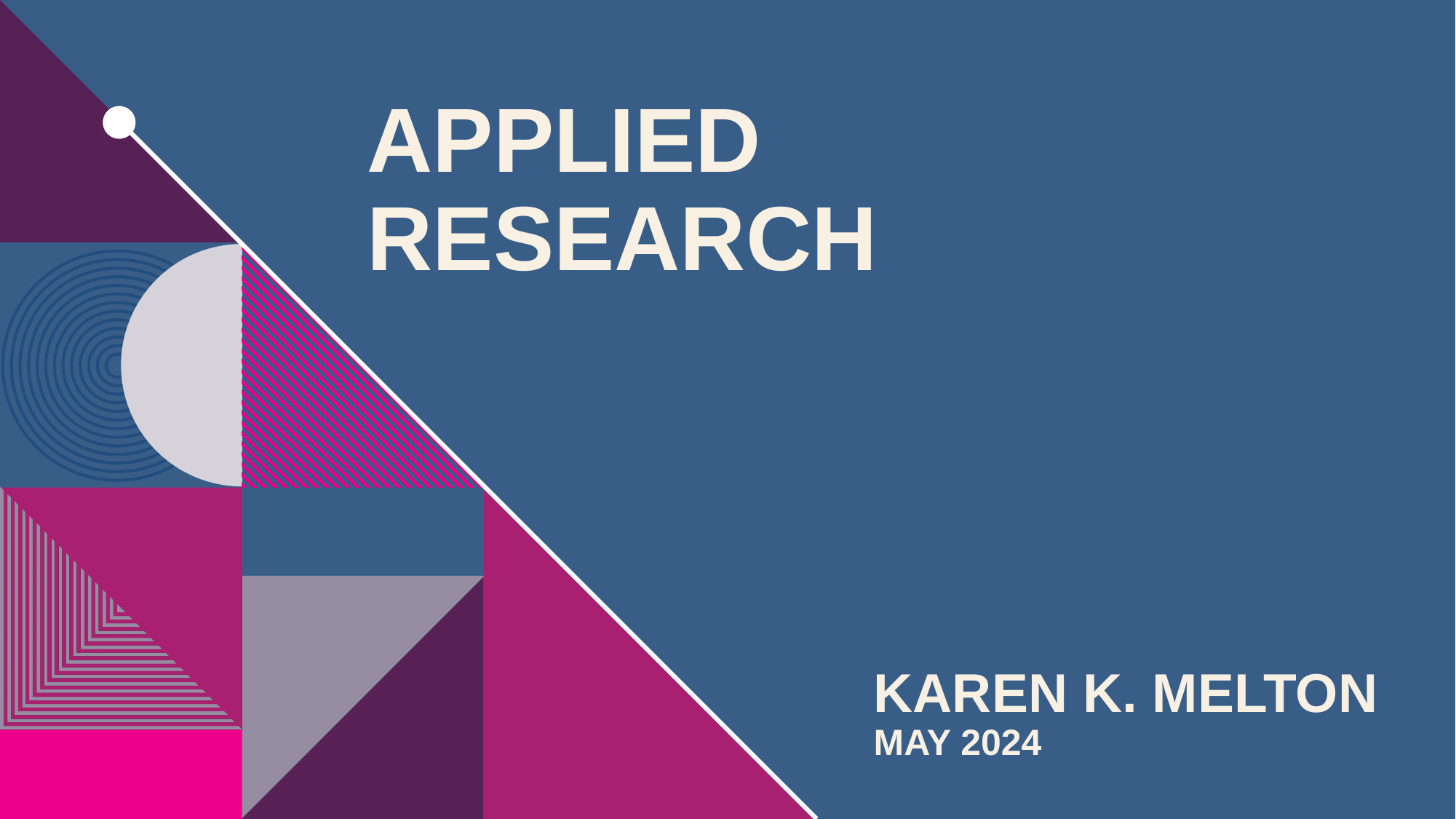

# Applied Research
Karen K. Melton
May 2024